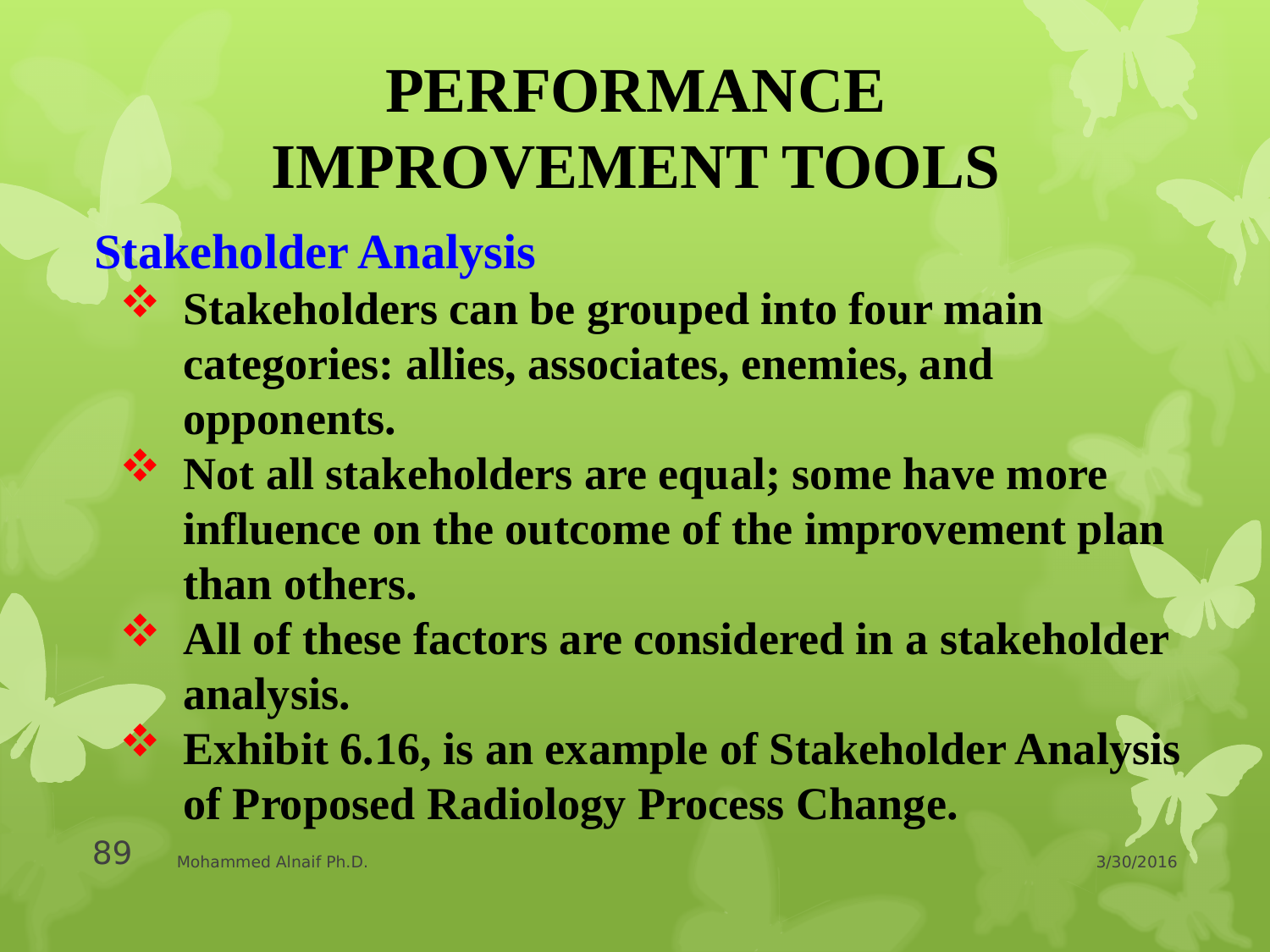

PERFORMANCE IMPROVEMENT TOOLS
Stakeholder Analysis
Stakeholders can be grouped into four main categories: allies, associates, enemies, and opponents.
Not all stakeholders are equal; some have more influence on the outcome of the improvement plan than others.
All of these factors are considered in a stakeholder analysis.
Exhibit 6.16, is an example of Stakeholder Analysis of Proposed Radiology Process Change.
89
Mohammed Alnaif Ph.D.
3/30/2016